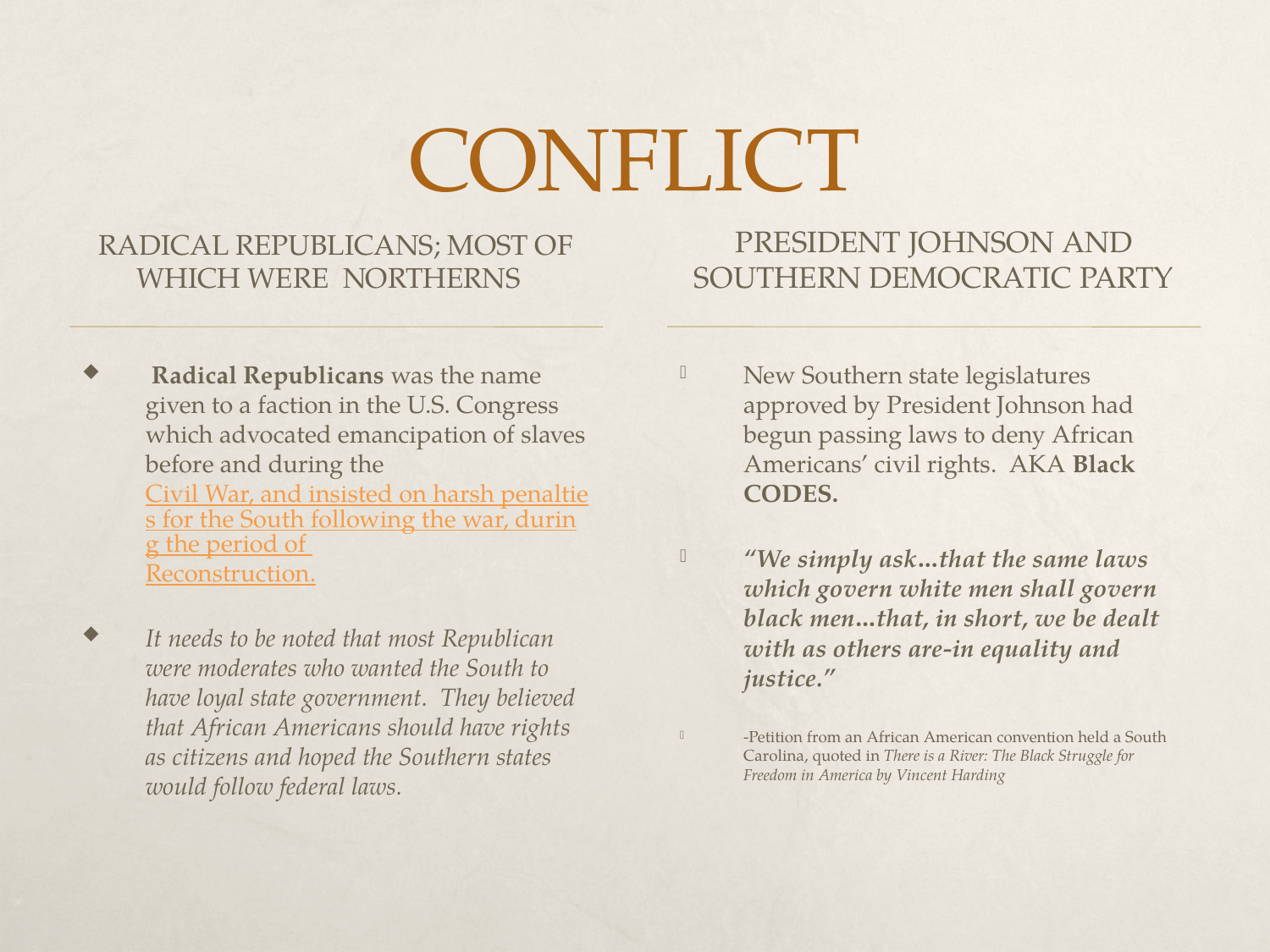

# CONFLICT
RADICAL REPUBLICANS; MOST OF WHICH WERE  NORTHERNS
PRESIDENT JOHNSON AND SOUTHERN DEMOCRATIC PARTY
 Radical Republicans was the name given to a faction in the U.S. Congress which advocated emancipation of slaves before and during the Civil War, and insisted on harsh penalties for the South following the war, during the period of Reconstruction.
It needs to be noted that most Republican were moderates who wanted the South to have loyal state government.  They believed that African Americans should have rights as citizens and hoped the Southern states would follow federal laws.
New Southern state legislatures approved by President Johnson had begun passing laws to deny African Americans’ civil rights.  AKA Black CODES.
“We simply ask…that the same laws which govern white men shall govern black men…that, in short, we be dealt with as others are-in equality and justice.”
-Petition from an African American convention held a South Carolina, quoted in There is a River: The Black Struggle for Freedom in America by Vincent Harding